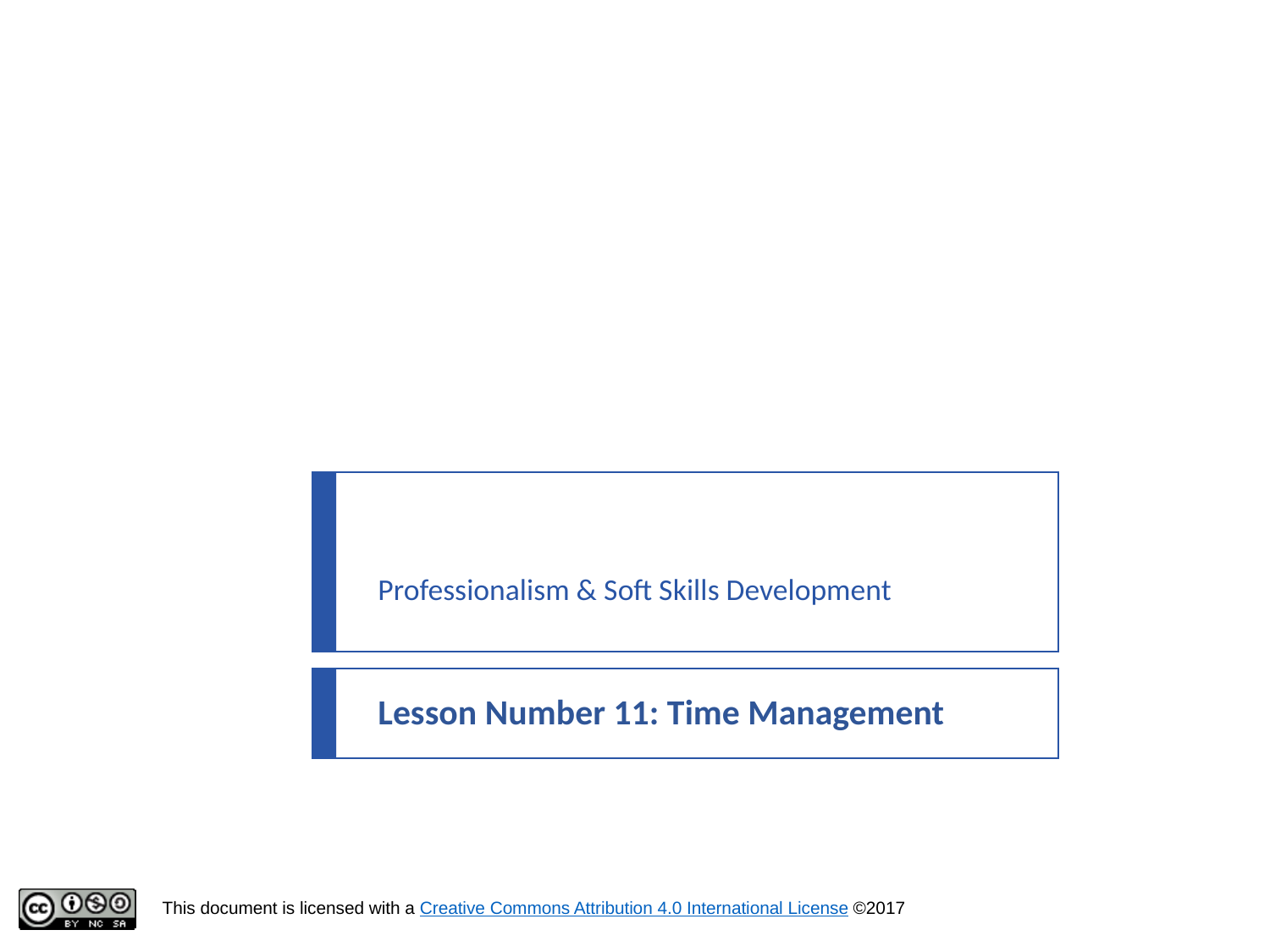

# Professionalism & Soft Skills Development
Lesson Number 11: Time Management